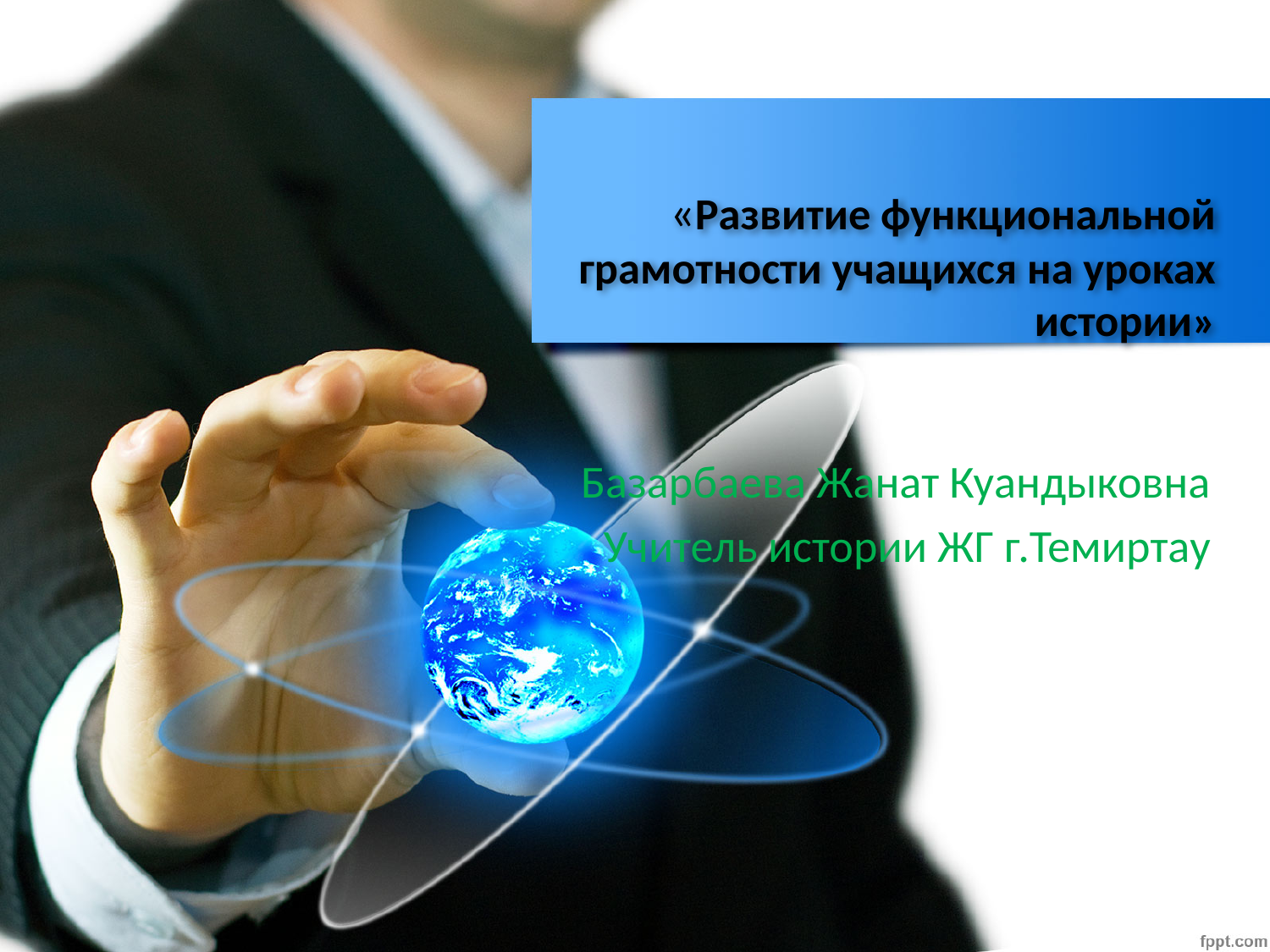

# «Развитие функциональной грамотности учащихся на уроках истории»
Базарбаева Жанат Куандыковна
Учитель истории ЖГ г.Темиртау